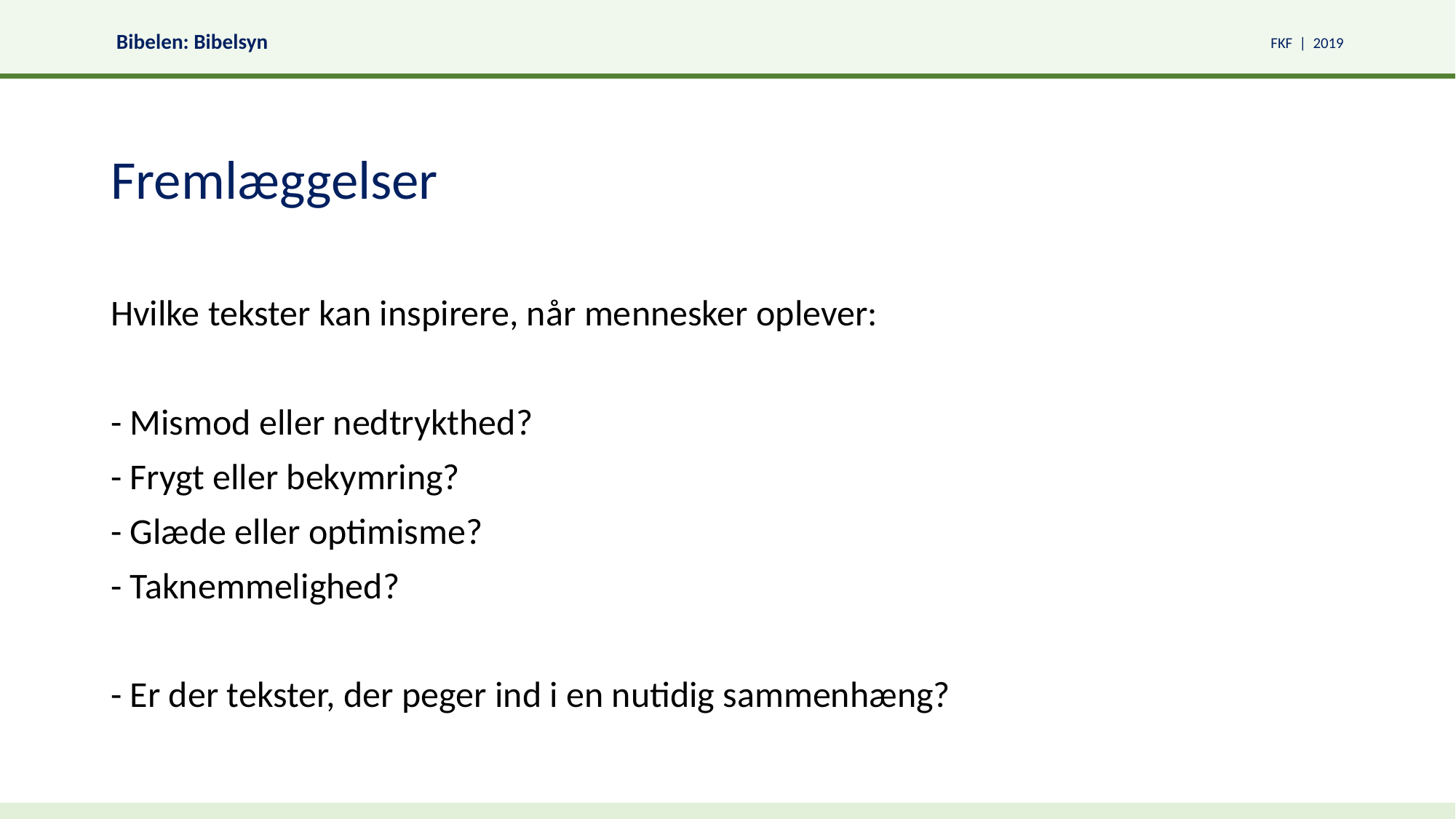

# Fremlæggelser
Hvilke tekster kan inspirere, når mennesker oplever:

- Mismod eller nedtrykthed?
- Frygt eller bekymring?
- Glæde eller optimisme?
- Taknemmelighed?

- Er der tekster, der peger ind i en nutidig sammenhæng?